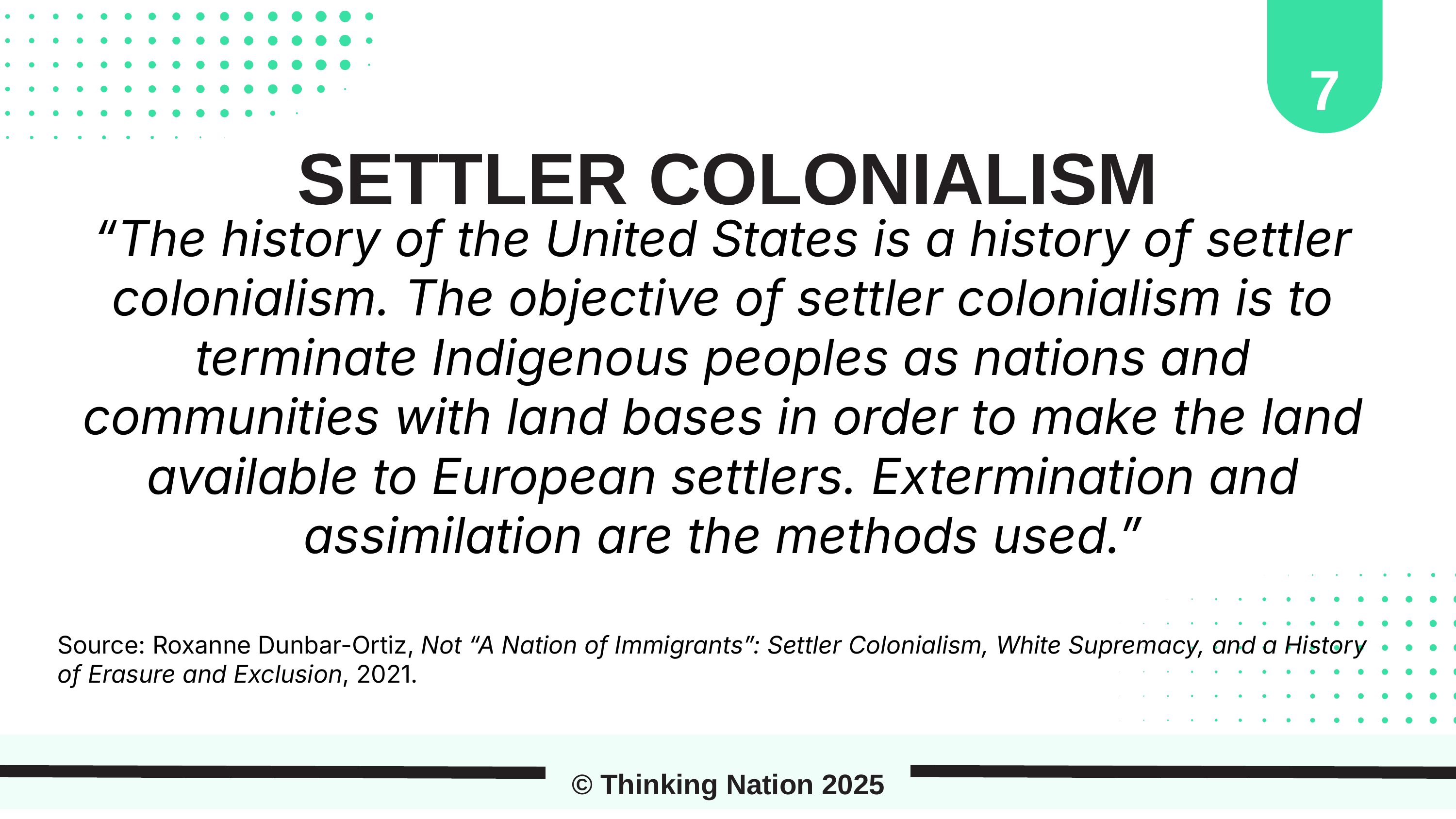

7
SETTLER COLONIALISM
“The history of the United States is a history of settler colonialism. The objective of settler colonialism is to terminate Indigenous peoples as nations and communities with land bases in order to make the land available to European settlers. Extermination and assimilation are the methods used.”

Source: Roxanne Dunbar-Ortiz, Not “A Nation of Immigrants”: Settler Colonialism, White Supremacy, and a History of Erasure and Exclusion, 2021.

© Thinking Nation 2025